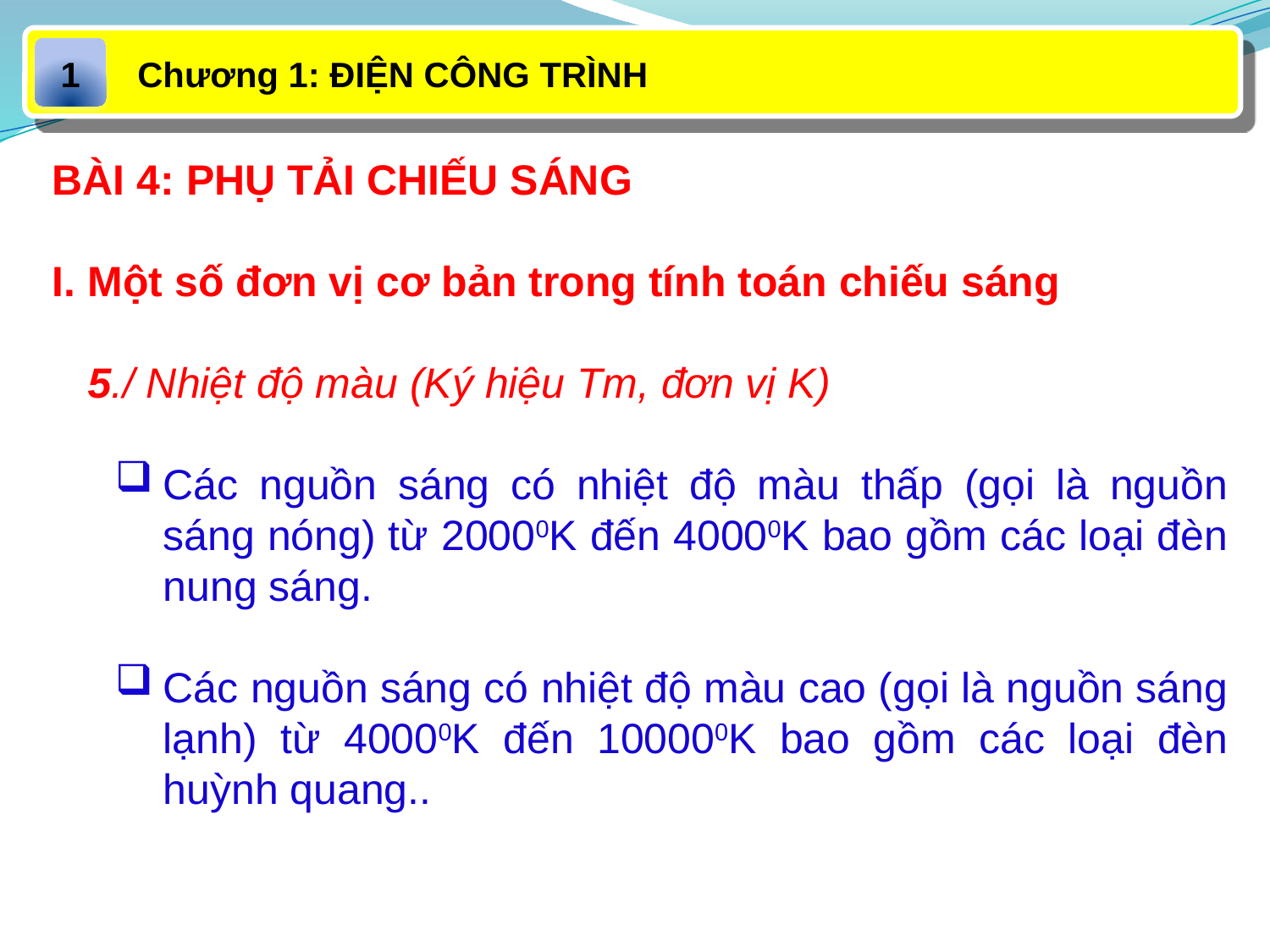

Chương 1: ĐIỆN CÔNG TRÌNH
1

BÀI 4: PHỤ TẢI CHIẾU SÁNG

I. Một số đơn vị cơ bản trong tính toán chiếu sáng

   5./ Nhiệt độ màu (Ký hiệu Tm, đơn vị K)

Các nguồn sáng có nhiệt độ màu thấp (gọi là nguồn sáng nóng) từ 20000K đến 40000K bao gồm các loại đèn nung sáng.

Các nguồn sáng có nhiệt độ màu cao (gọi là nguồn sáng lạnh) từ 40000K đến 100000K bao gồm các loại đèn huỳnh quang..